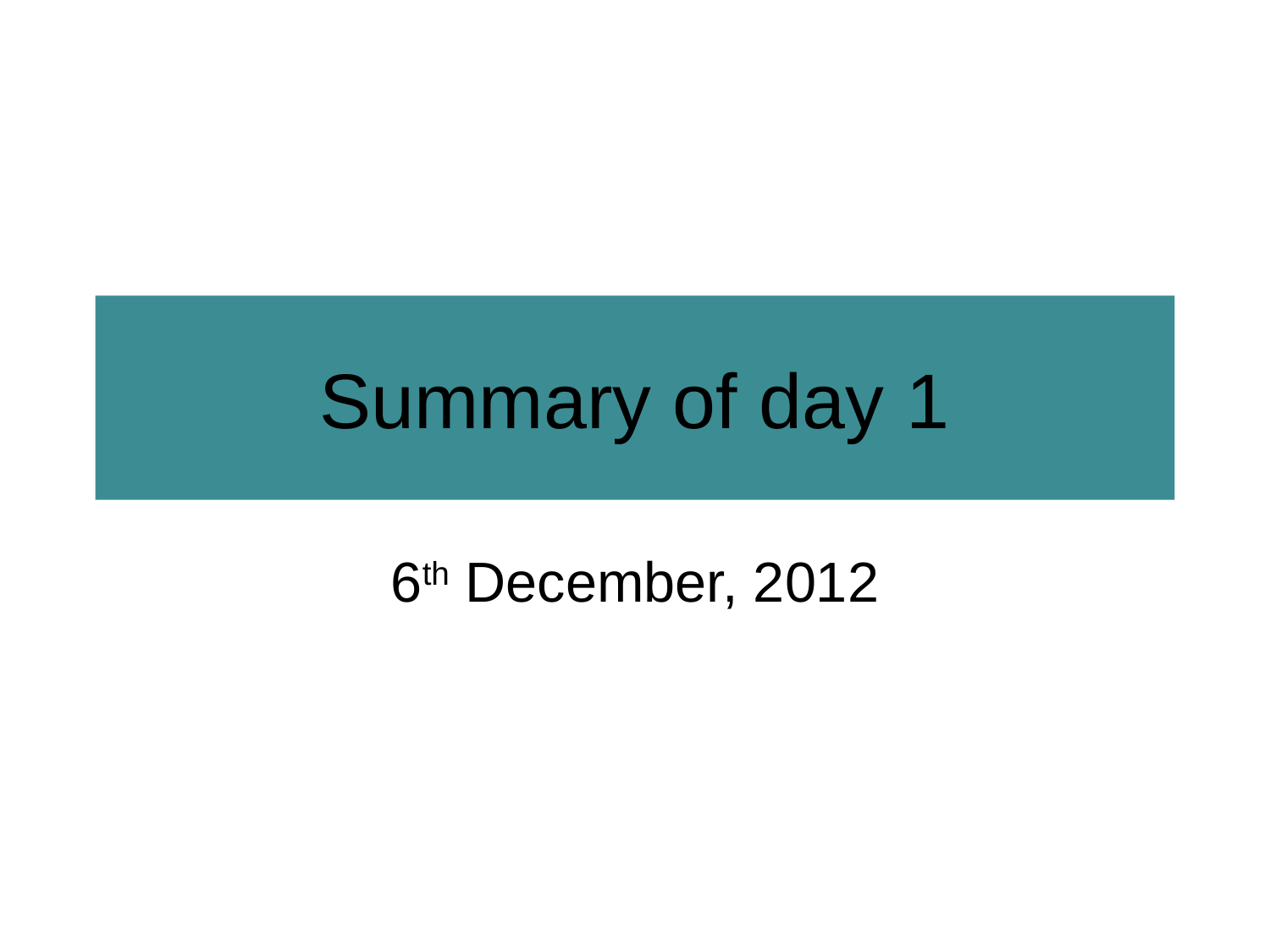

# Summary of day 1
6th December, 2012